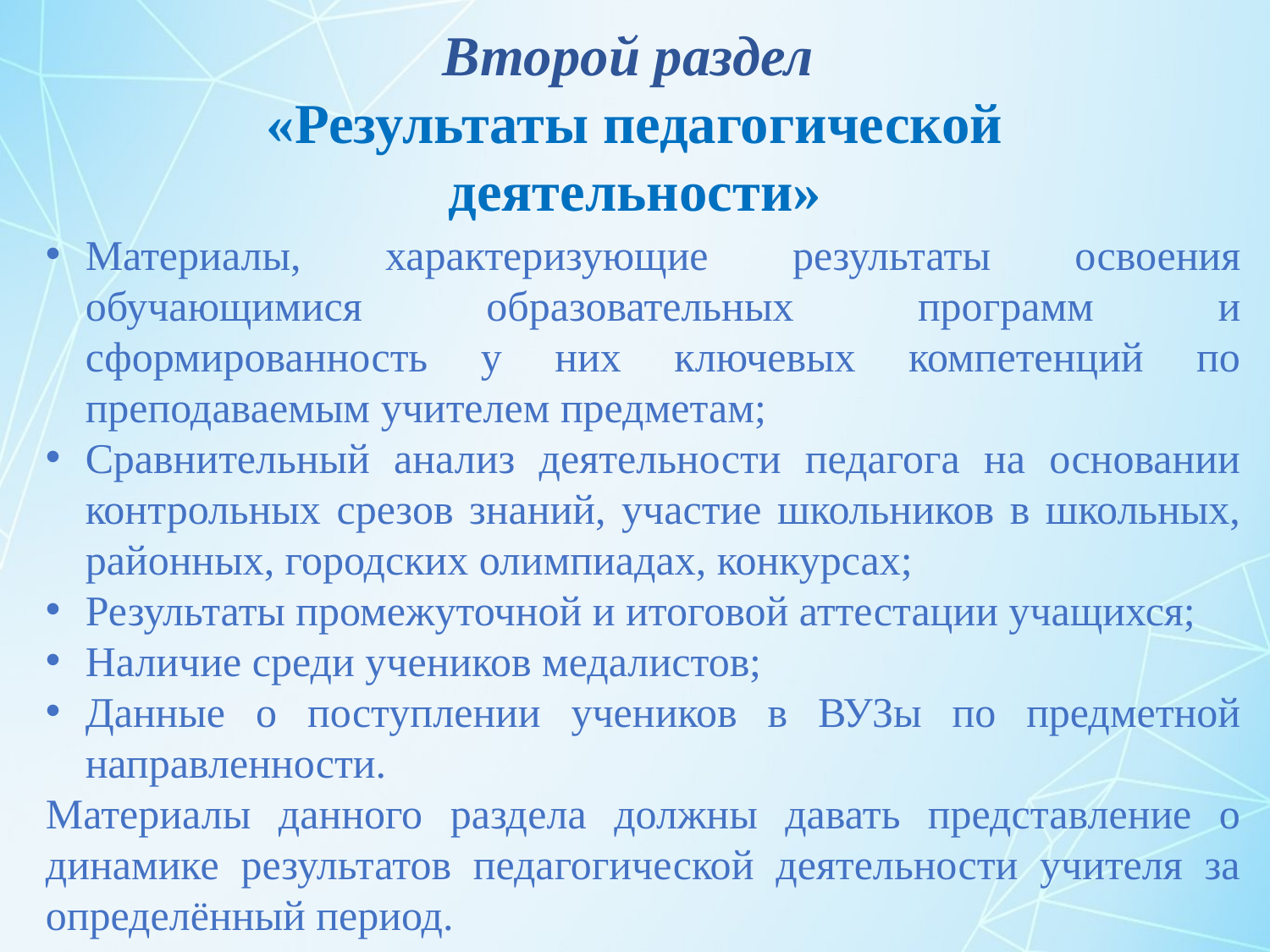

Второй раздел
«Результаты педагогической деятельности»
Материалы, характеризующие результаты освоения обучающимися образовательных программ и сформированность у них ключевых компетенций по преподаваемым учителем предметам;
Сравнительный анализ деятельности педагога на основании контрольных срезов знаний, участие школьников в школьных, районных, городских олимпиадах, конкурсах;
Результаты промежуточной и итоговой аттестации учащихся;
Наличие среди учеников медалистов;
Данные о поступлении учеников в ВУЗы по предметной направленности.
Материалы данного раздела должны давать представление о динамике результатов педагогической деятельности учителя за определённый период.